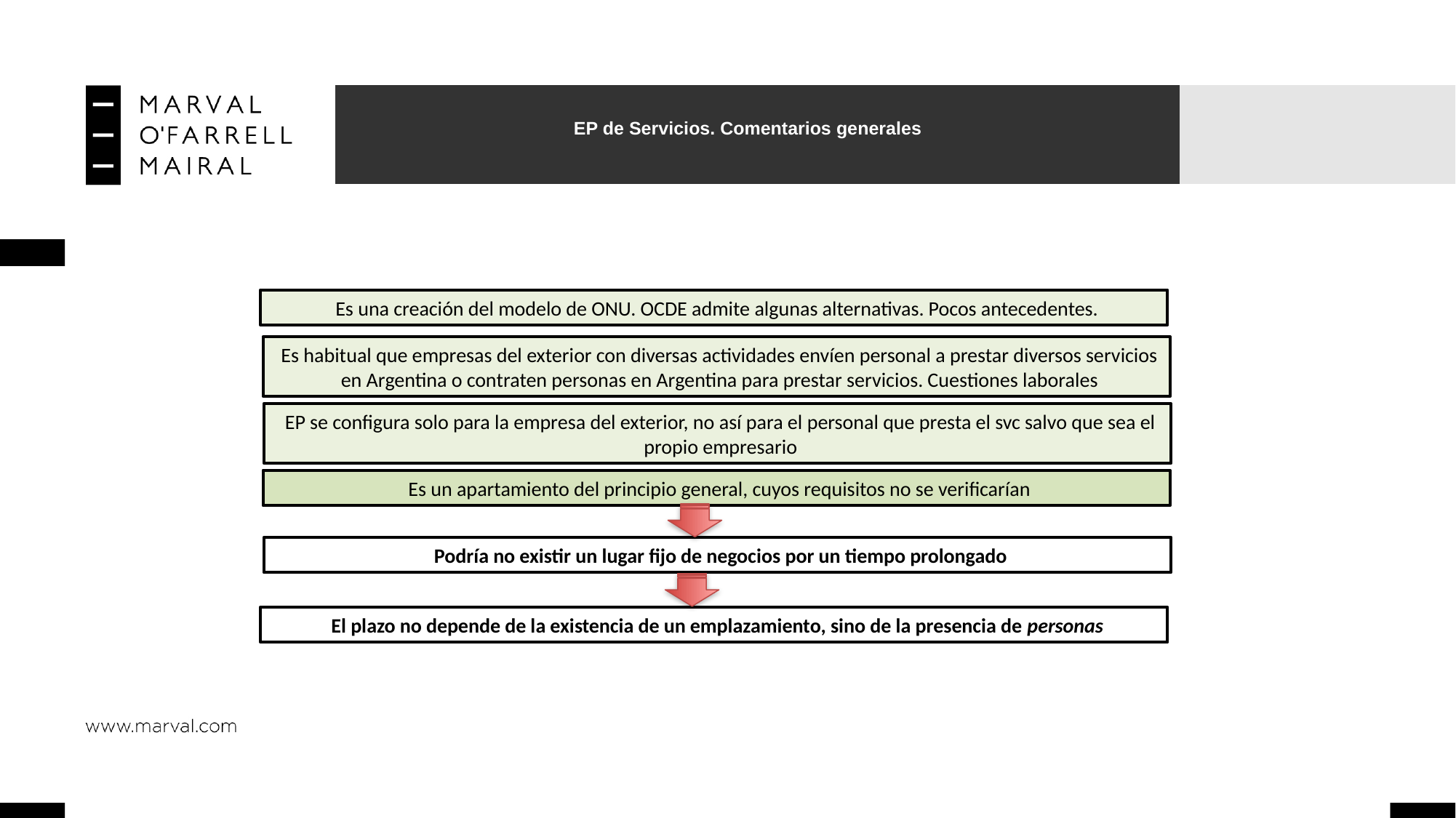

# EP de Servicios. Comentarios generales
Es una creación del modelo de ONU. OCDE admite algunas alternativas. Pocos antecedentes.
Es habitual que empresas del exterior con diversas actividades envíen personal a prestar diversos servicios en Argentina o contraten personas en Argentina para prestar servicios. Cuestiones laborales
EP se configura solo para la empresa del exterior, no así para el personal que presta el svc salvo que sea el propio empresario
Es un apartamiento del principio general, cuyos requisitos no se verificarían

Podría no existir un lugar fijo de negocios por un tiempo prolongado

El plazo no depende de la existencia de un emplazamiento, sino de la presencia de personas